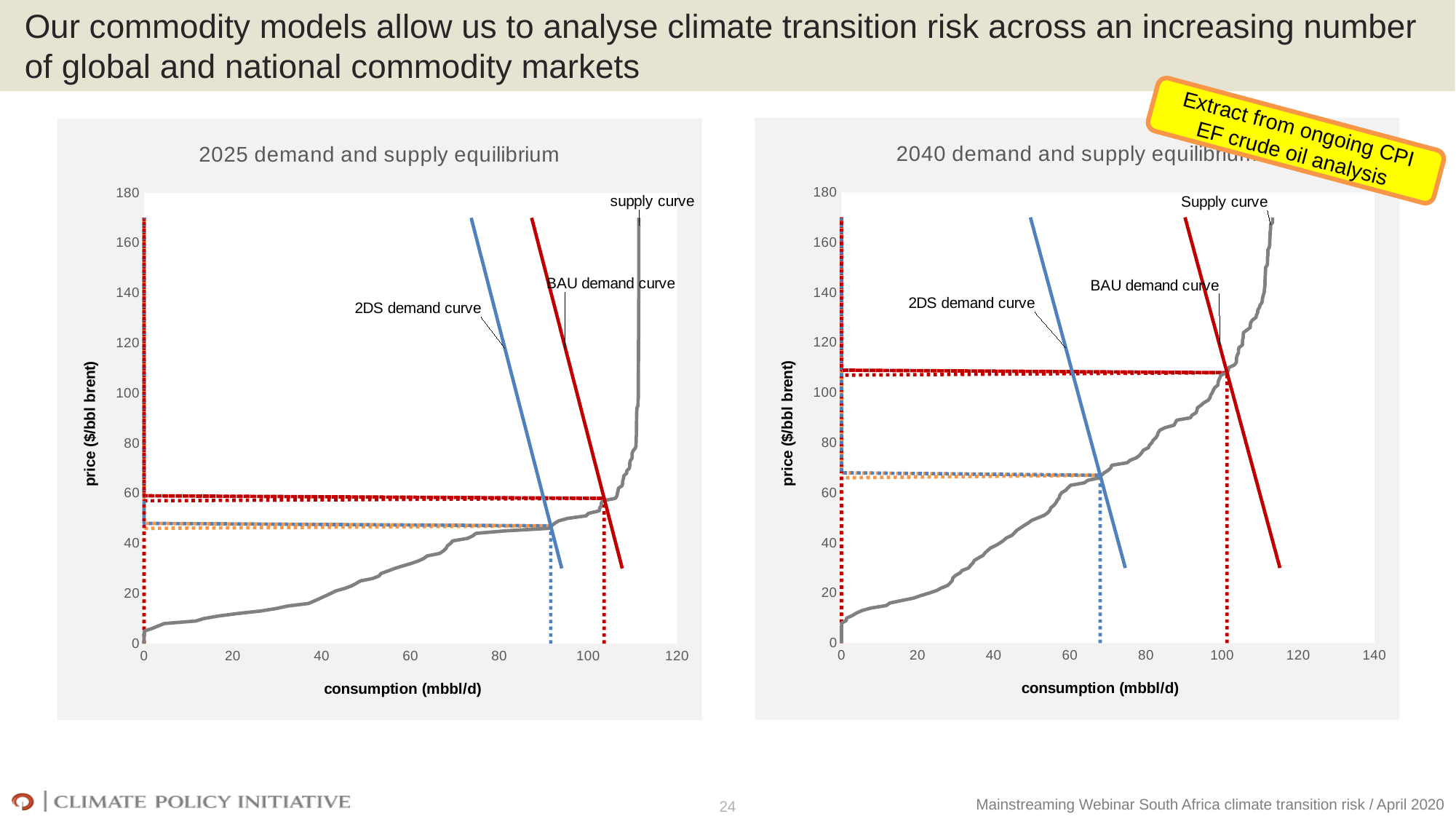

# Our commodity models allow us to analyse climate transition risk across an increasing number of global and national commodity markets
Extract from ongoing CPI EF crude oil analysis

### Chart:

| Category | BAU demand curve | 2DS demand curve | Supply curve | BAU consumption | 2DS consumption | BAU price | 2DS price |
|---|---|---|---|---|---|---|---|

### Chart:

| Category | BAU demand curve | 2DS demand curve | supply curve | BAU consumption | 2DS consumption | BAU price | 2DS price |
|---|---|---|---|---|---|---|---|
24